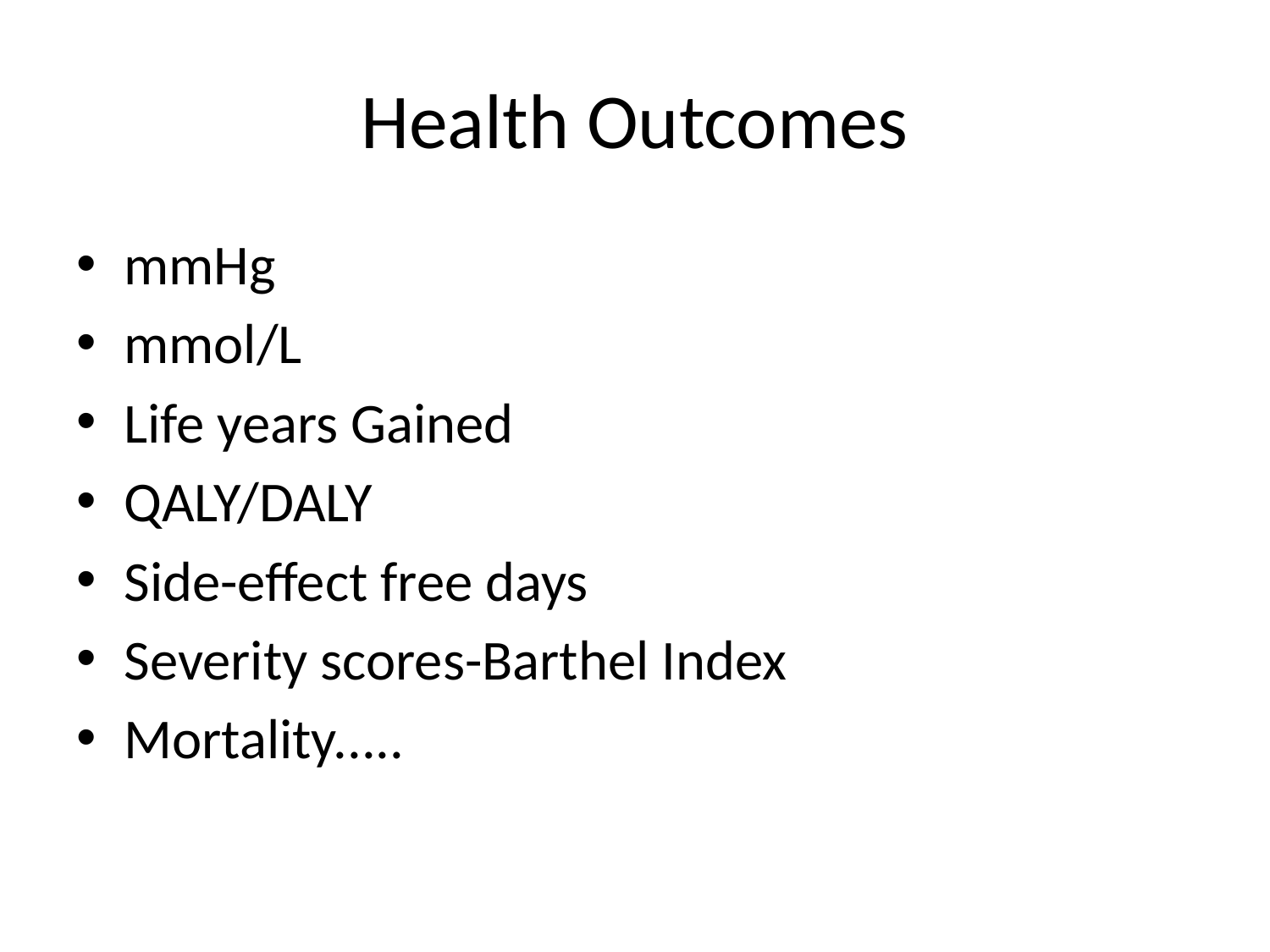

# Health Outcomes
mmHg
mmol/L
Life years Gained
QALY/DALY
Side-effect free days
Severity scores-Barthel Index
Mortality.....